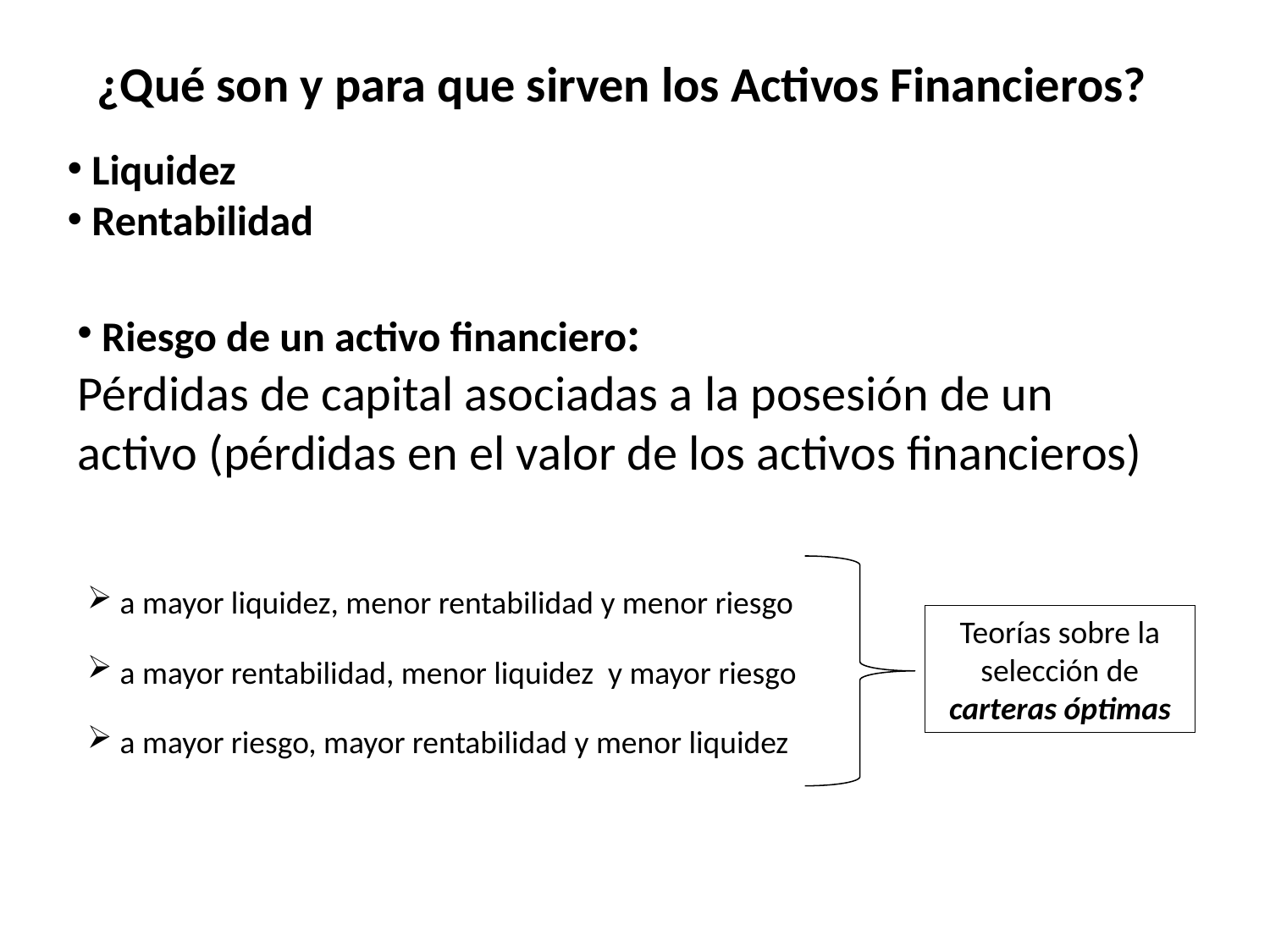

¿Qué son y para que sirven los Activos Financieros?
 Liquidez
 Rentabilidad
 Riesgo de un activo financiero:
Pérdidas de capital asociadas a la posesión de un activo (pérdidas en el valor de los activos financieros)

 a mayor liquidez, menor rentabilidad y menor riesgo
Teorías sobre la selección de carteras óptimas
 a mayor rentabilidad, menor liquidez  y mayor riesgo
 a mayor riesgo, mayor rentabilidad y menor liquidez